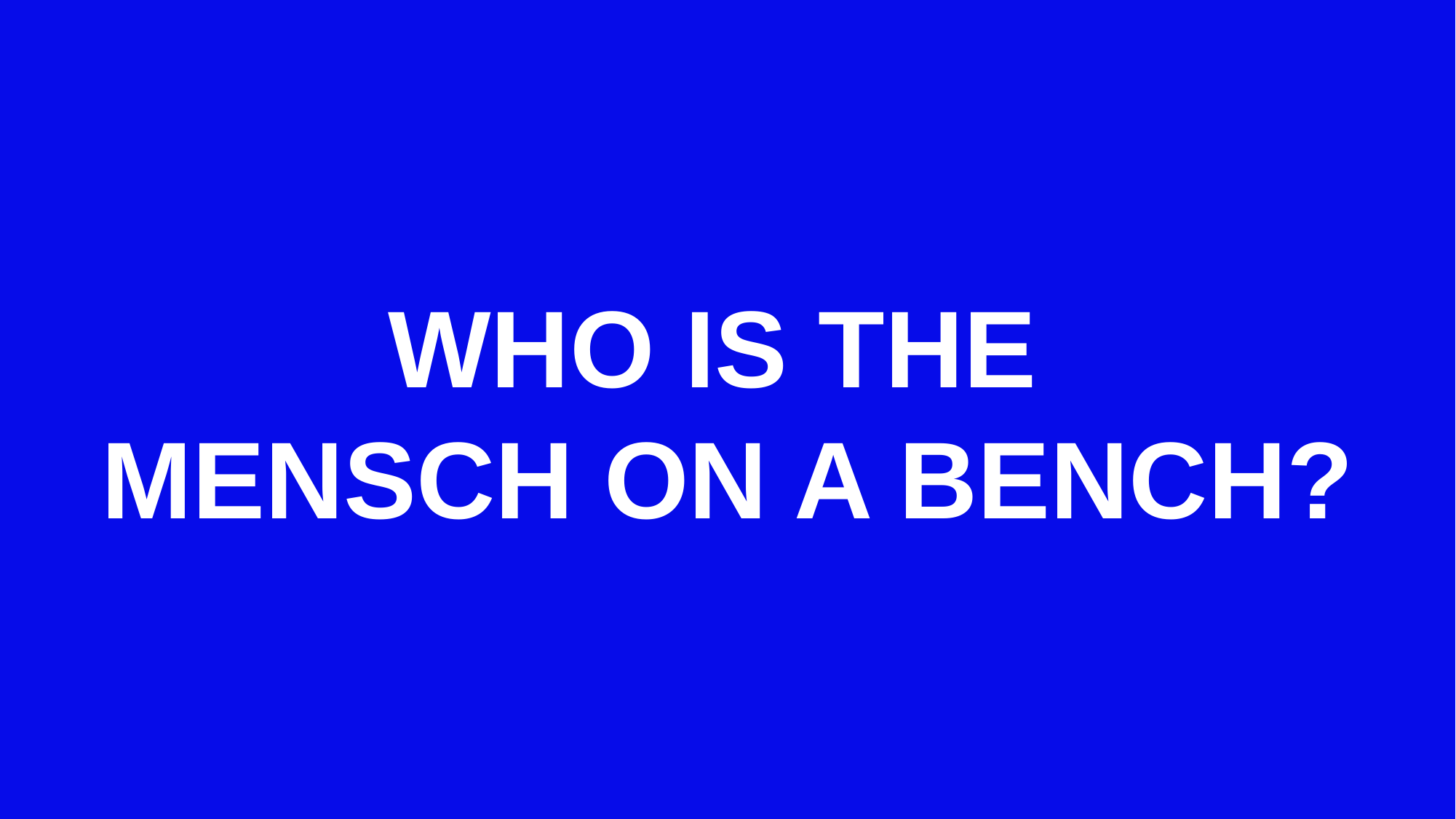

WHO IS THE
MENSCH ON A BENCH?